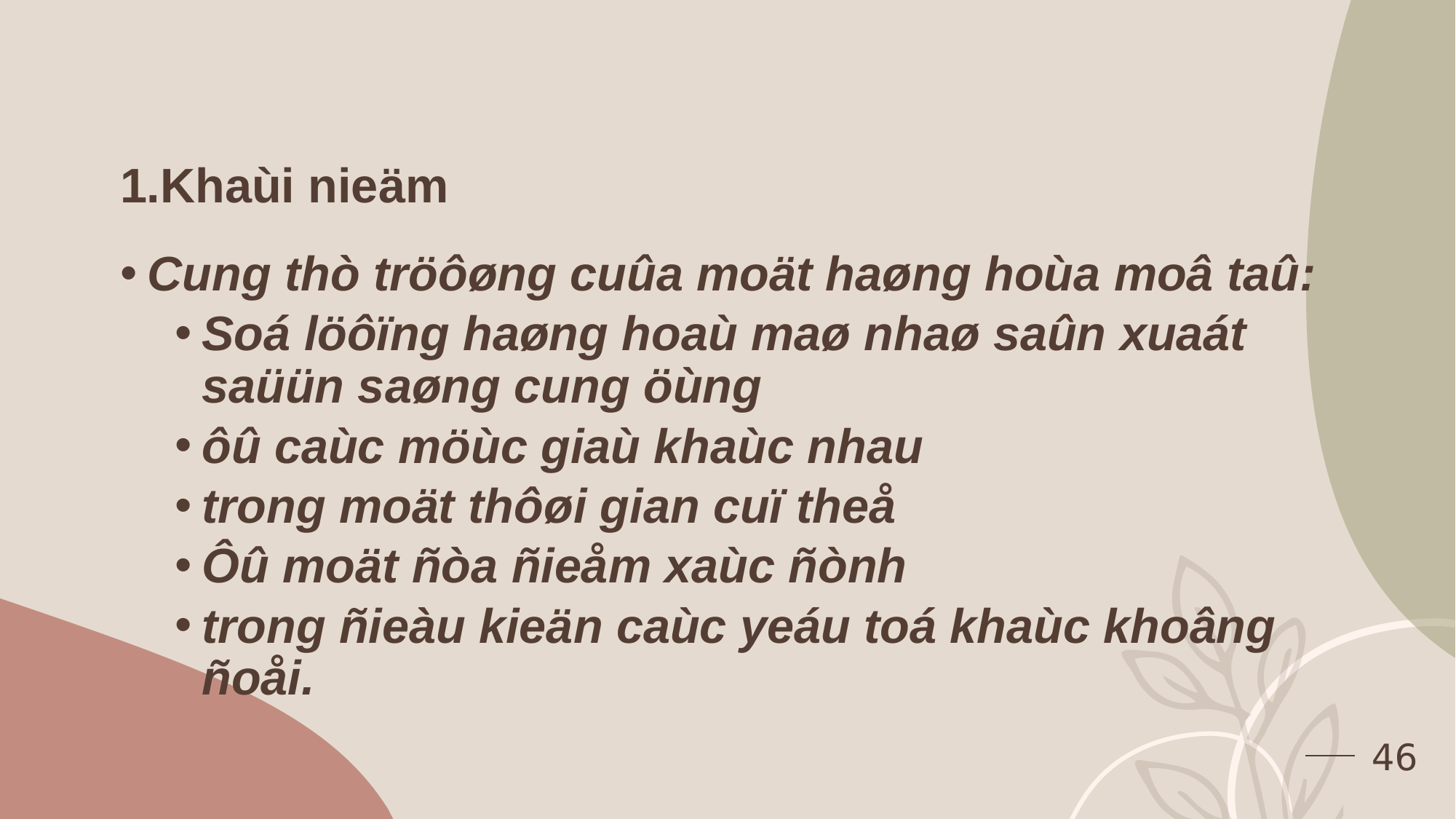

# 1.Khaùi nieäm
Cung thò tröôøng cuûa moät haøng hoùa moâ taû:
Soá löôïng haøng hoaù maø nhaø saûn xuaát saüün saøng cung öùng
ôû caùc möùc giaù khaùc nhau
trong moät thôøi gian cuï theå
Ôû moät ñòa ñieåm xaùc ñònh
trong ñieàu kieän caùc yeáu toá khaùc khoâng ñoåi.

46